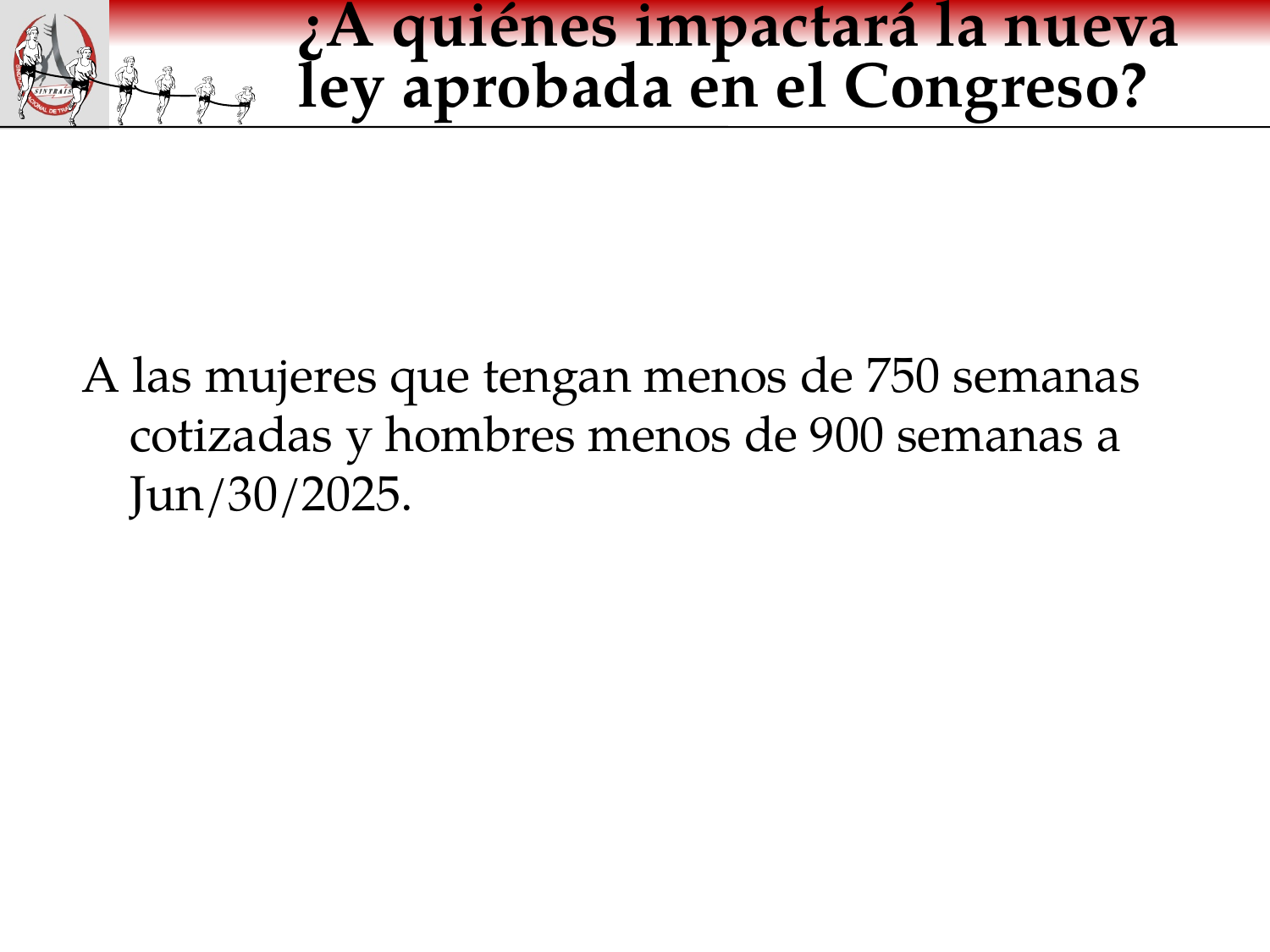

# ¿A quiénes impactará la nueva ley aprobada en el Congreso?

A las mujeres que tengan menos de 750 semanas cotizadas y hombres menos de 900 semanas a Jun/30/2025.